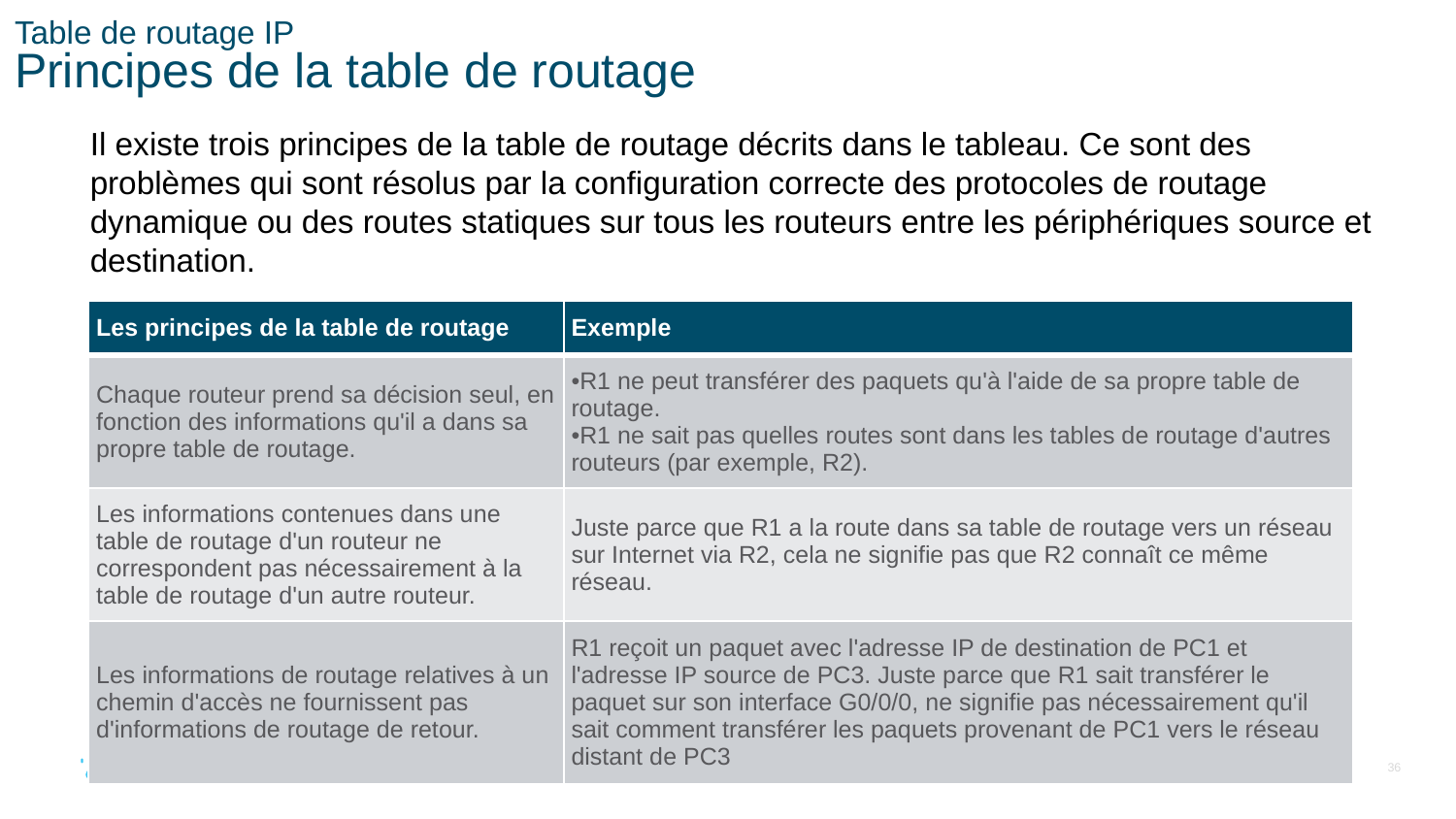

# Table de routage IP Principes de la table de routage
Il existe trois principes de la table de routage décrits dans le tableau. Ce sont des problèmes qui sont résolus par la configuration correcte des protocoles de routage dynamique ou des routes statiques sur tous les routeurs entre les périphériques source et destination.
| Les principes de la table de routage | Exemple |
| --- | --- |
| Chaque routeur prend sa décision seul, en fonction des informations qu'il a dans sa propre table de routage. | R1 ne peut transférer des paquets qu'à l'aide de sa propre table de routage. R1 ne sait pas quelles routes sont dans les tables de routage d'autres routeurs (par exemple, R2). |
| Les informations contenues dans une table de routage d'un routeur ne correspondent pas nécessairement à la table de routage d'un autre routeur. | Juste parce que R1 a la route dans sa table de routage vers un réseau sur Internet via R2, cela ne signifie pas que R2 connaît ce même réseau. |
| Les informations de routage relatives à un chemin d'accès ne fournissent pas d'informations de routage de retour. | R1 reçoit un paquet avec l'adresse IP de destination de PC1 et l'adresse IP source de PC3. Juste parce que R1 sait transférer le paquet sur son interface G0/0/0, ne signifie pas nécessairement qu'il sait comment transférer les paquets provenant de PC1 vers le réseau distant de PC3 |